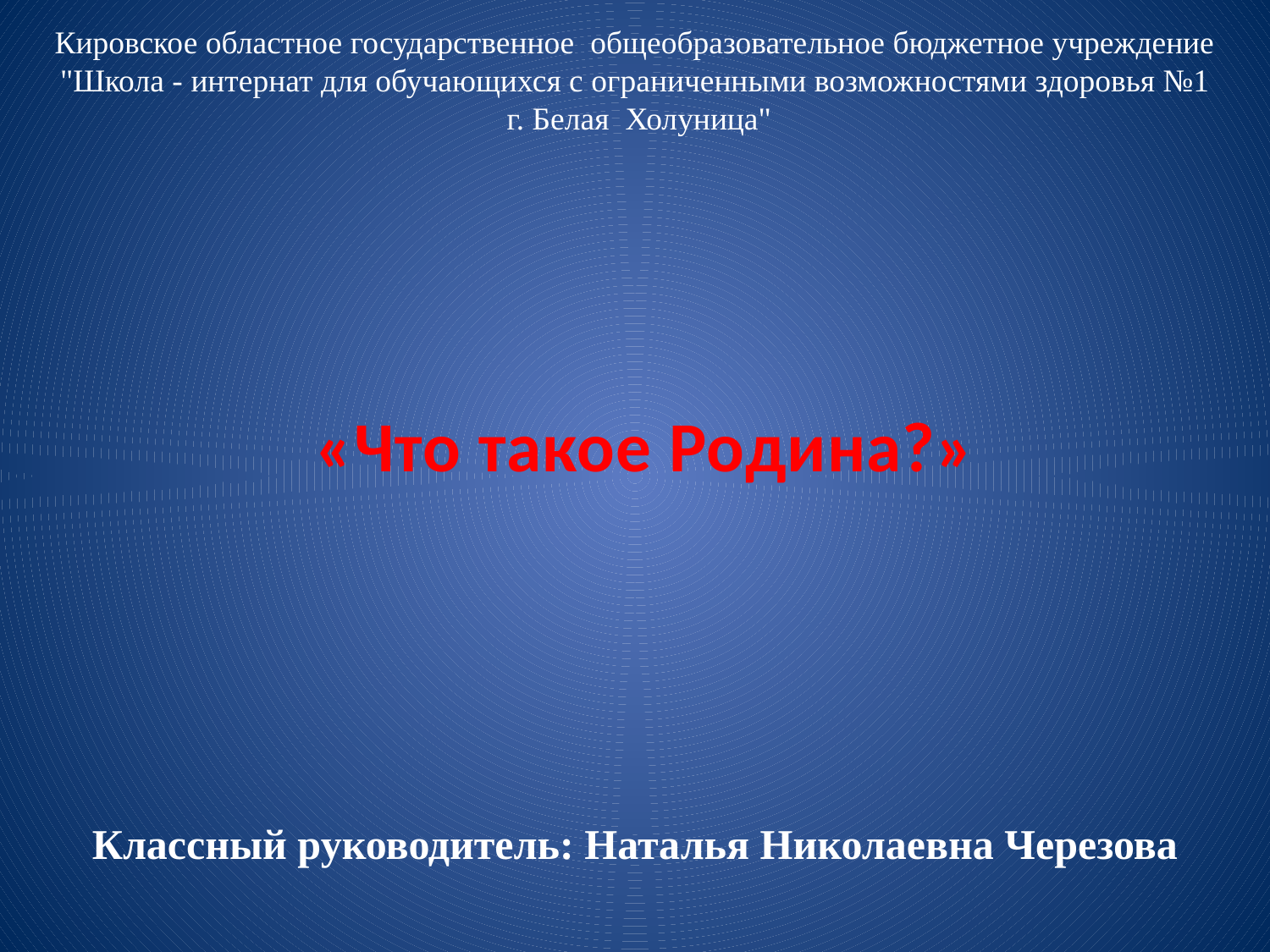

Кировское областное государственное  общеобразовательное бюджетное учреждение
"Школа - интернат для обучающихся с ограниченными возможностями здоровья №1
 г. Белая  Холуница"
 «Что такое Родина?»
Классный руководитель: Наталья Николаевна Черезова